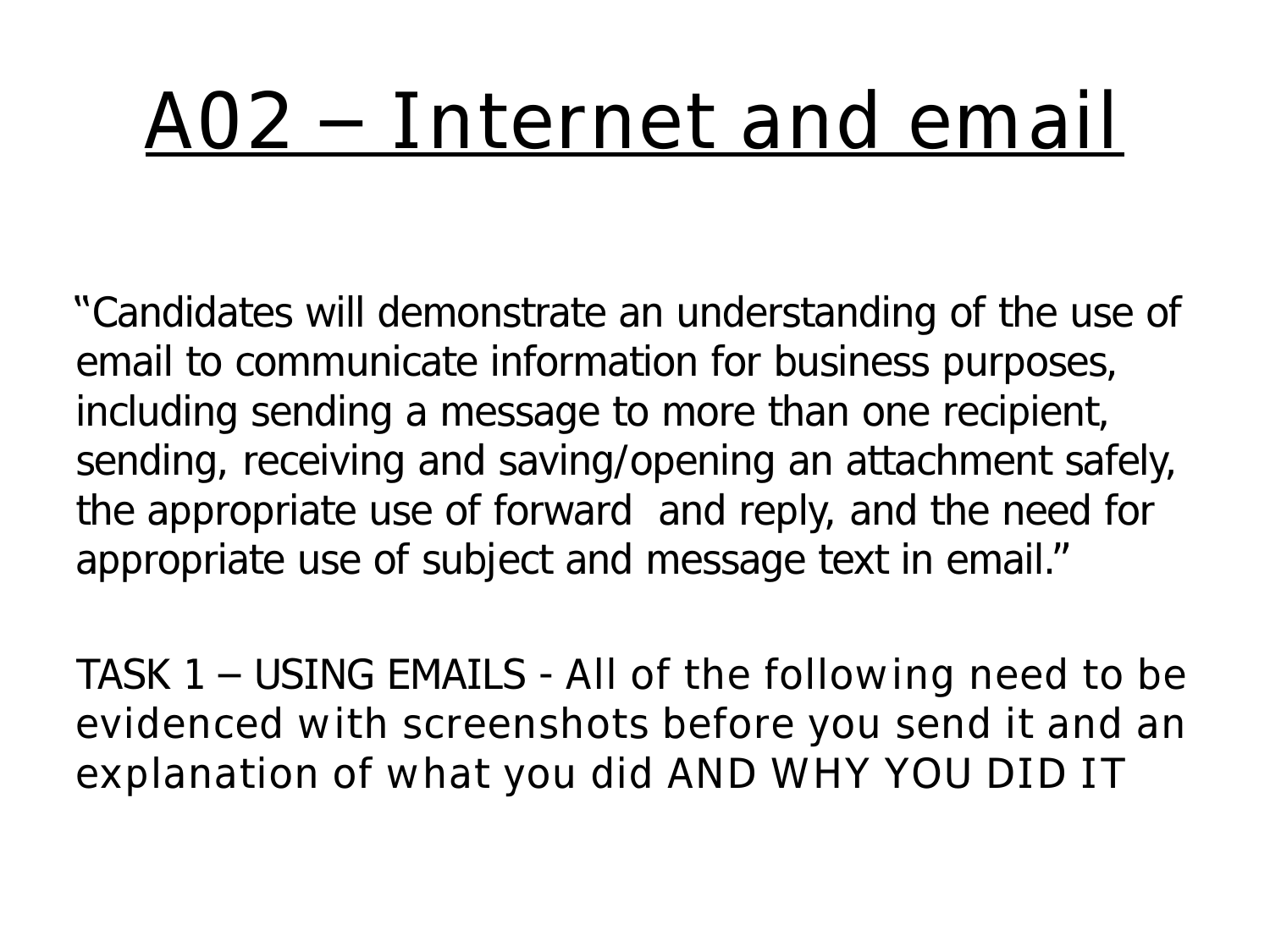

# A02 – Internet and email

“Candidates will demonstrate an understanding of the use of email to communicate information for business purposes, including sending a message to more than one recipient, sending, receiving and saving/opening an attachment safely, the appropriate use of forward  and reply, and the need for appropriate use of subject and message text in email.”

TASK 1 – USING EMAILS - All of the following need to be evidenced with screenshots before you send it and an explanation of what you did AND WHY YOU DID IT